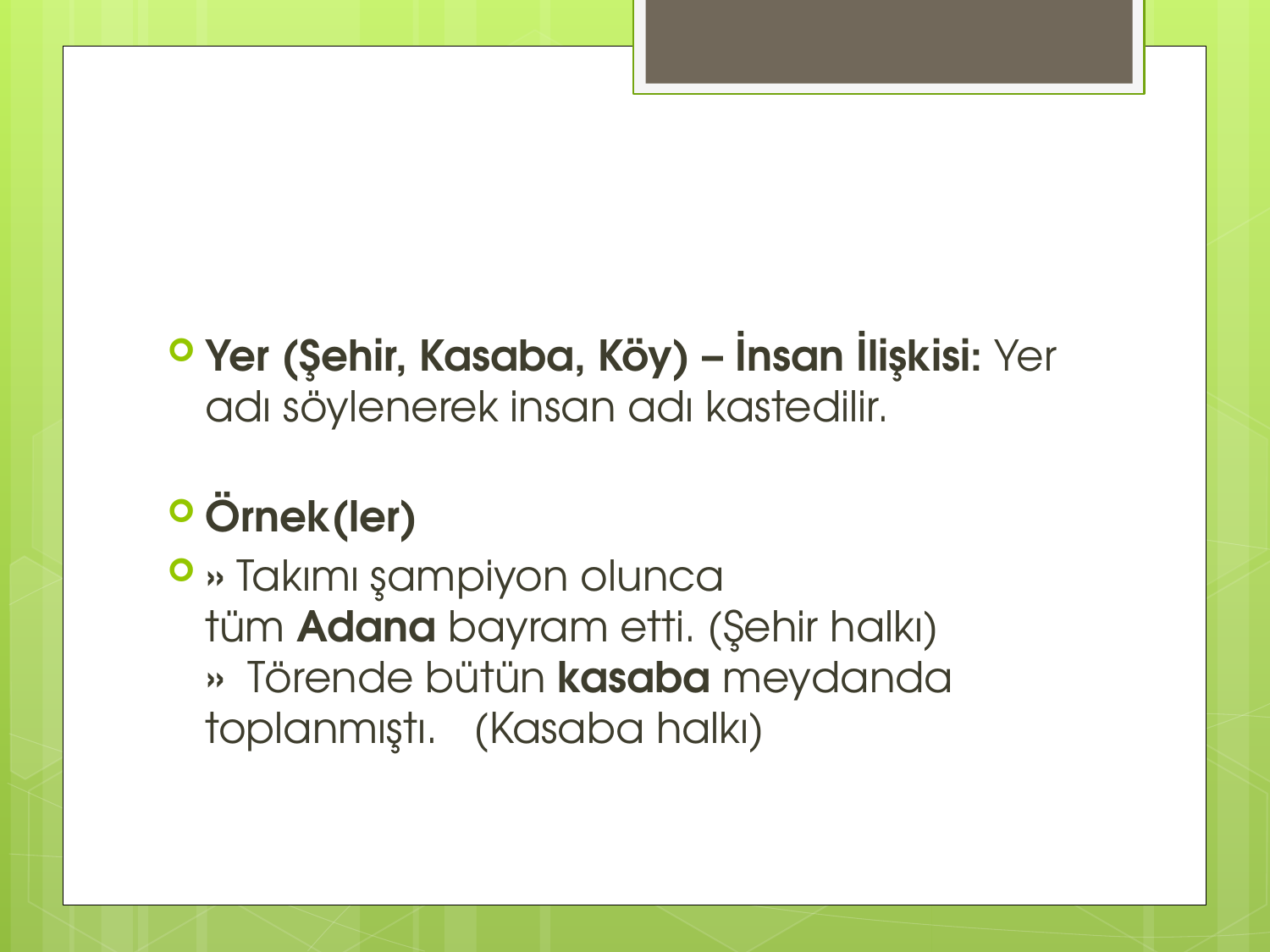

#
Yer (Şehir, Kasaba, Köy) – İnsan İlişkisi: Yer adı söylenerek insan adı kastedilir.
Örnek(ler)
» Takımı şampiyon olunca tüm Adana bayram etti. (Şehir halkı)
»  Törende bütün kasaba meydanda toplanmıştı.   (Kasaba halkı)